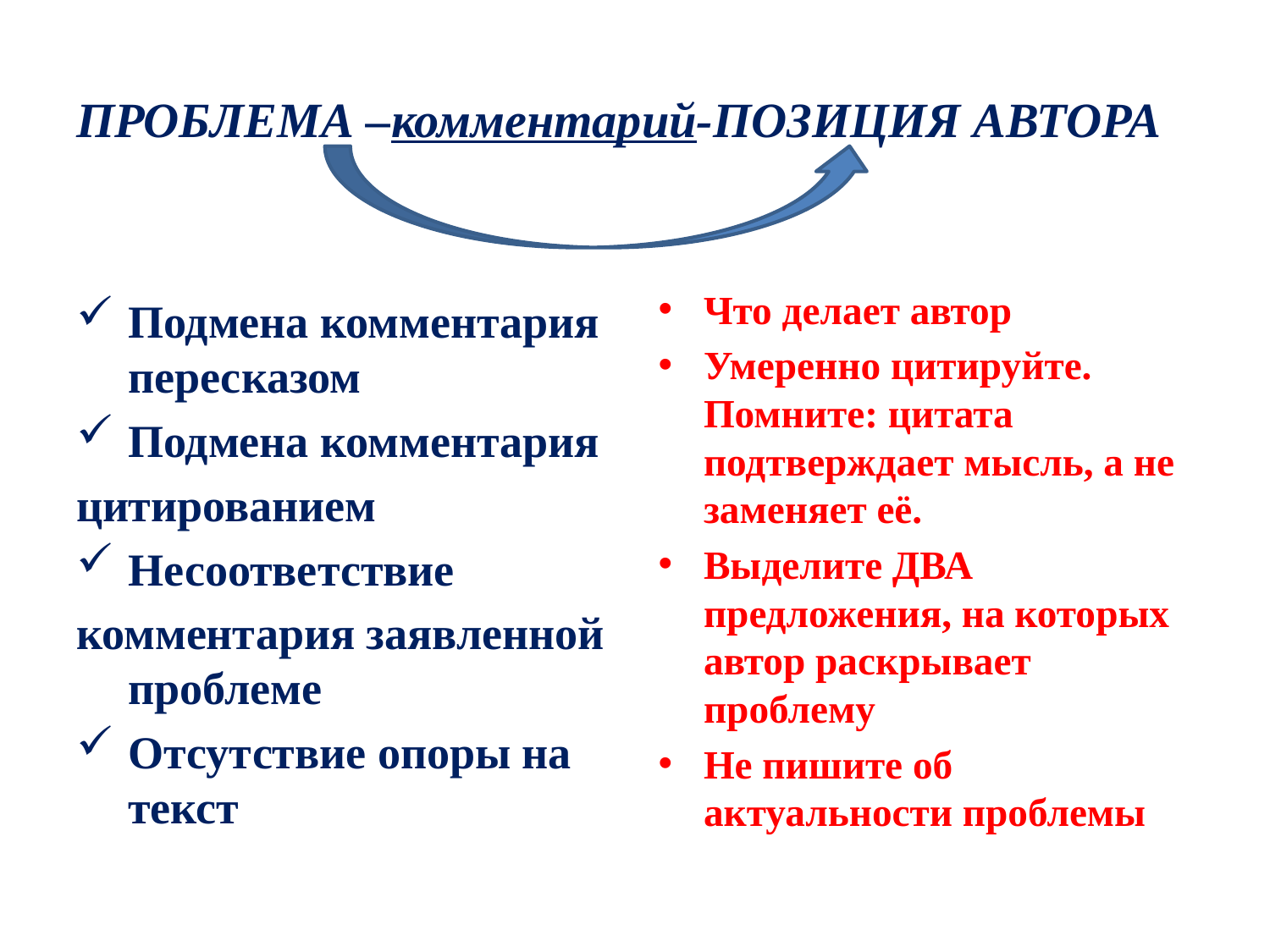

# ПРОБЛЕМА –комментарий-ПОЗИЦИЯ АВТОРА

Подмена комментария пересказом
Подмена комментария
цитированием
Несоответствие
комментария заявленной проблеме
Отсутствие опоры на текст

Что делает автор
Умеренно цитируйте. Помните: цитата подтверждает мысль, а не заменяет её.
Выделите ДВА предложения, на которых автор раскрывает проблему
Не пишите об актуальности проблемы